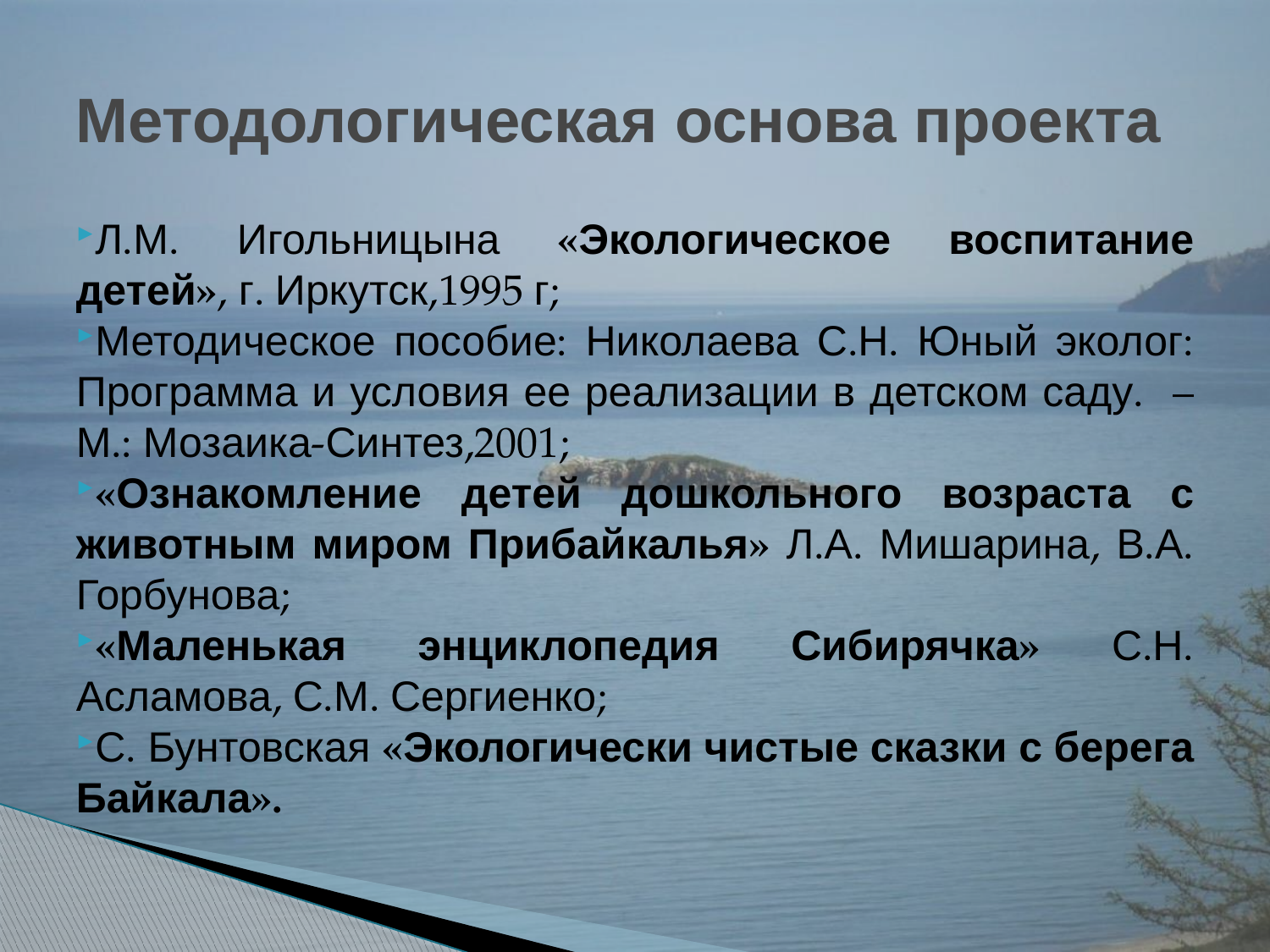

# Методологическая основа проекта
Л.М. Игольницына «Экологическое воспитание детей», г. Иркутск,1995 г;
Методическое пособие: Николаева С.Н. Юный эколог: Программа и условия ее реализации в детском саду.  – М.: Мозаика-Синтез,2001;
«Ознакомление детей дошкольного возраста с животным миром Прибайкалья» Л.А. Мишарина, В.А. Горбунова;
«Маленькая энциклопедия Сибирячка» С.Н. Асламова, С.М. Сергиенко;
С. Бунтовская «Экологически чистые сказки с берега Байкала».